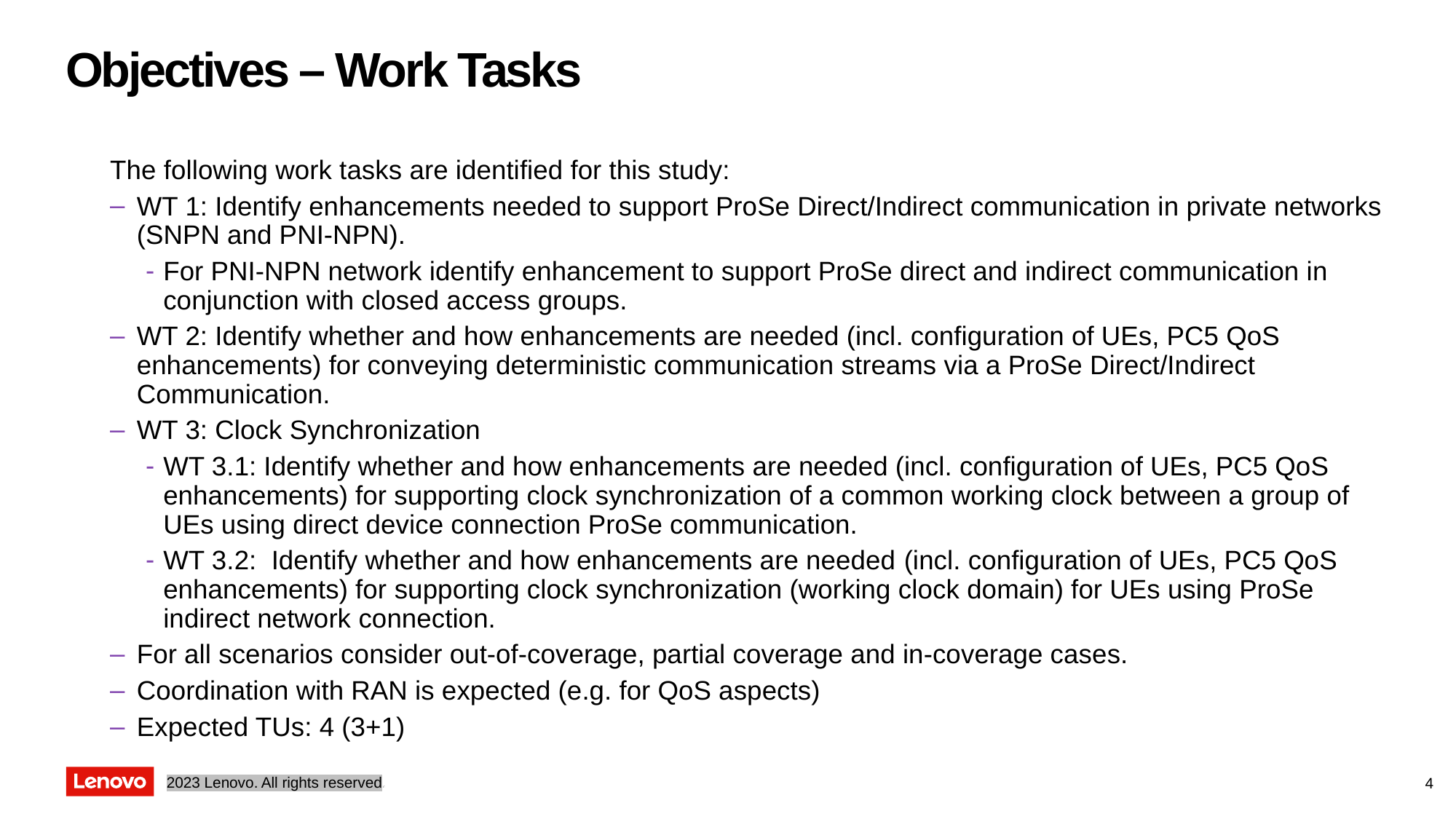

# Objectives – Work Tasks
The following work tasks are identified for this study:
WT 1: Identify enhancements needed to support ProSe Direct/Indirect communication in private networks (SNPN and PNI-NPN).
For PNI-NPN network identify enhancement to support ProSe direct and indirect communication in conjunction with closed access groups.
WT 2: Identify whether and how enhancements are needed (incl. configuration of UEs, PC5 QoS enhancements) for conveying deterministic communication streams via a ProSe Direct/Indirect Communication.
WT 3: Clock Synchronization
WT 3.1: Identify whether and how enhancements are needed (incl. configuration of UEs, PC5 QoS enhancements) for supporting clock synchronization of a common working clock between a group of UEs using direct device connection ProSe communication.
WT 3.2:  Identify whether and how enhancements are needed (incl. configuration of UEs, PC5 QoS enhancements) for supporting clock synchronization (working clock domain) for UEs using ProSe indirect network connection.
For all scenarios consider out-of-coverage, partial coverage and in-coverage cases.
Coordination with RAN is expected (e.g. for QoS aspects)
Expected TUs: 4 (3+1)

4